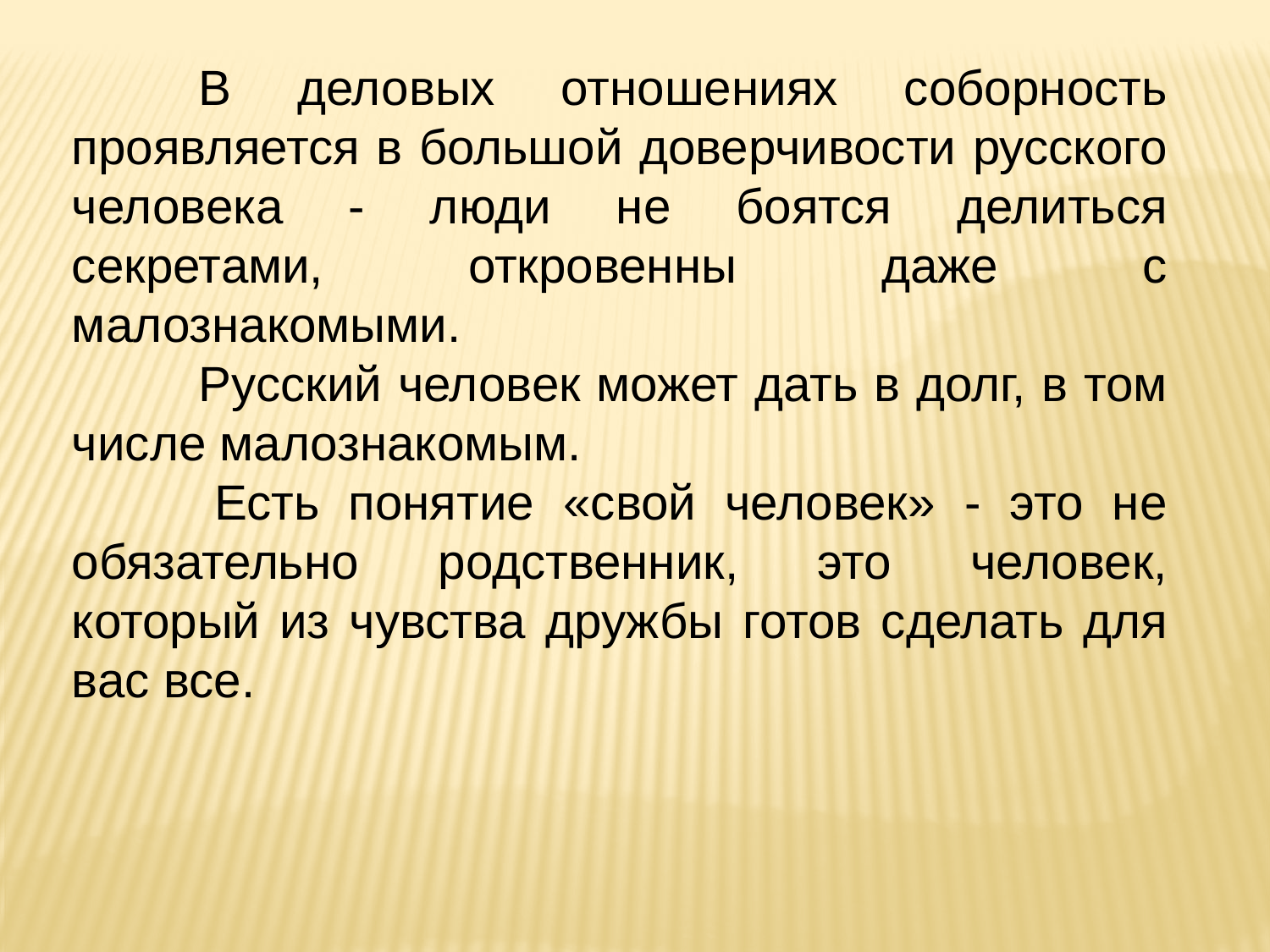

В деловых отношениях соборность проявляется в большой доверчивости русского человека - люди не боятся делиться секретами, откровенны даже с малознакомыми.
	Русский человек может дать в долг, в том числе малознакомым.
 	Есть понятие «свой человек» - это не обязательно родственник, это человек, который из чувства дружбы готов сделать для вас все.